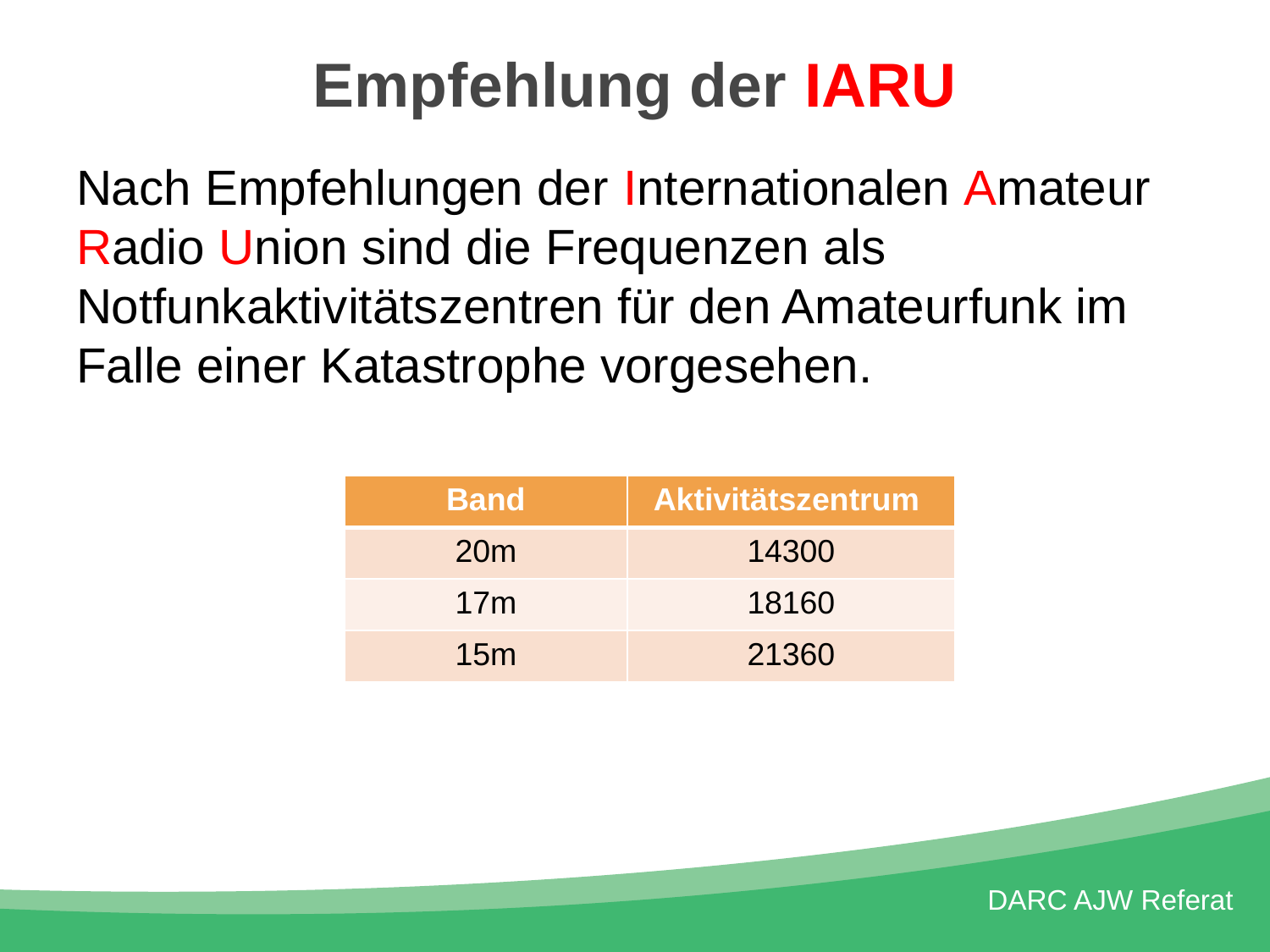

# Empfehlung der IARU
Nach Empfehlungen der Internationalen Amateur Radio Union sind die Frequenzen als Notfunkaktivitätszentren für den Amateurfunk im Falle einer Katastrophe vorgesehen.

| Band | Aktivitätszentrum |
| --- | --- |
| 20m | 14300 |
| 17m | 18160 |
| 15m | 21360 |